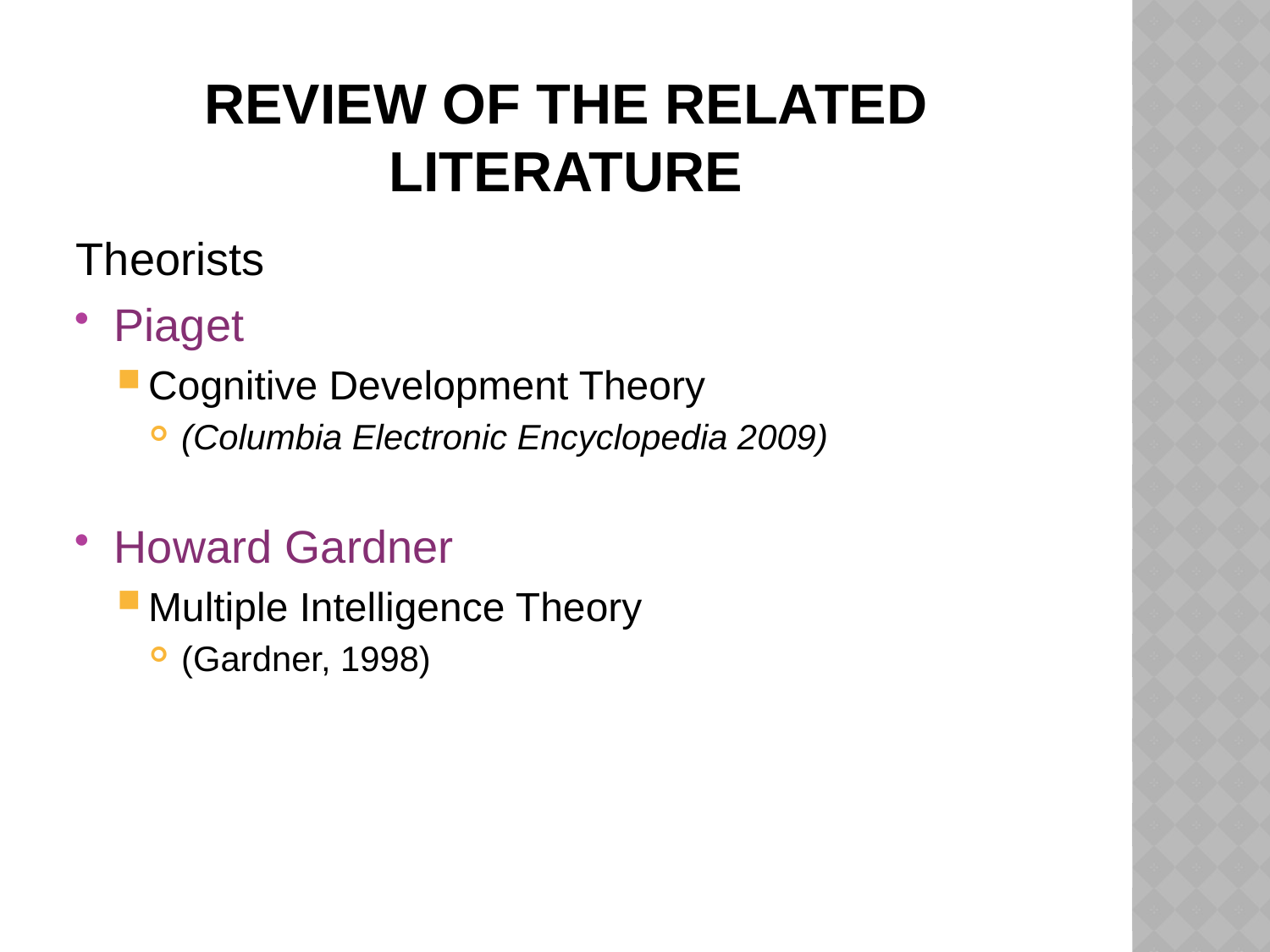

# Review of the related literature
Theorists
Piaget
Cognitive Development Theory
(Columbia Electronic Encyclopedia 2009)

Howard Gardner
Multiple Intelligence Theory
(Gardner, 1998)